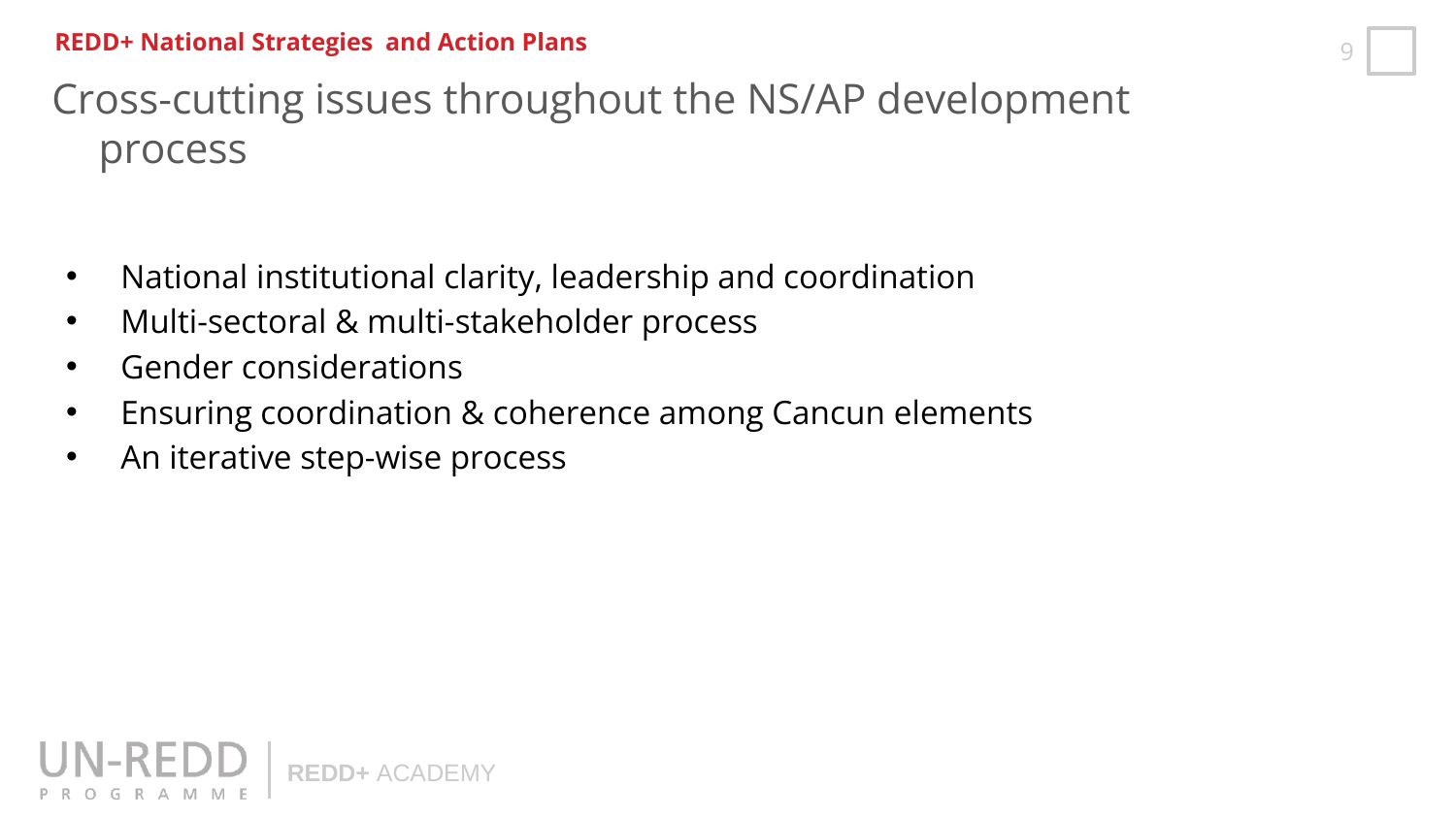

REDD+ National Strategies  and Action Plans
Cross-cutting issues throughout the NS/AP development process
National institutional clarity, leadership and coordination
Multi-sectoral & multi-stakeholder process
Gender considerations
Ensuring coordination & coherence among Cancun elements
An iterative step-wise process